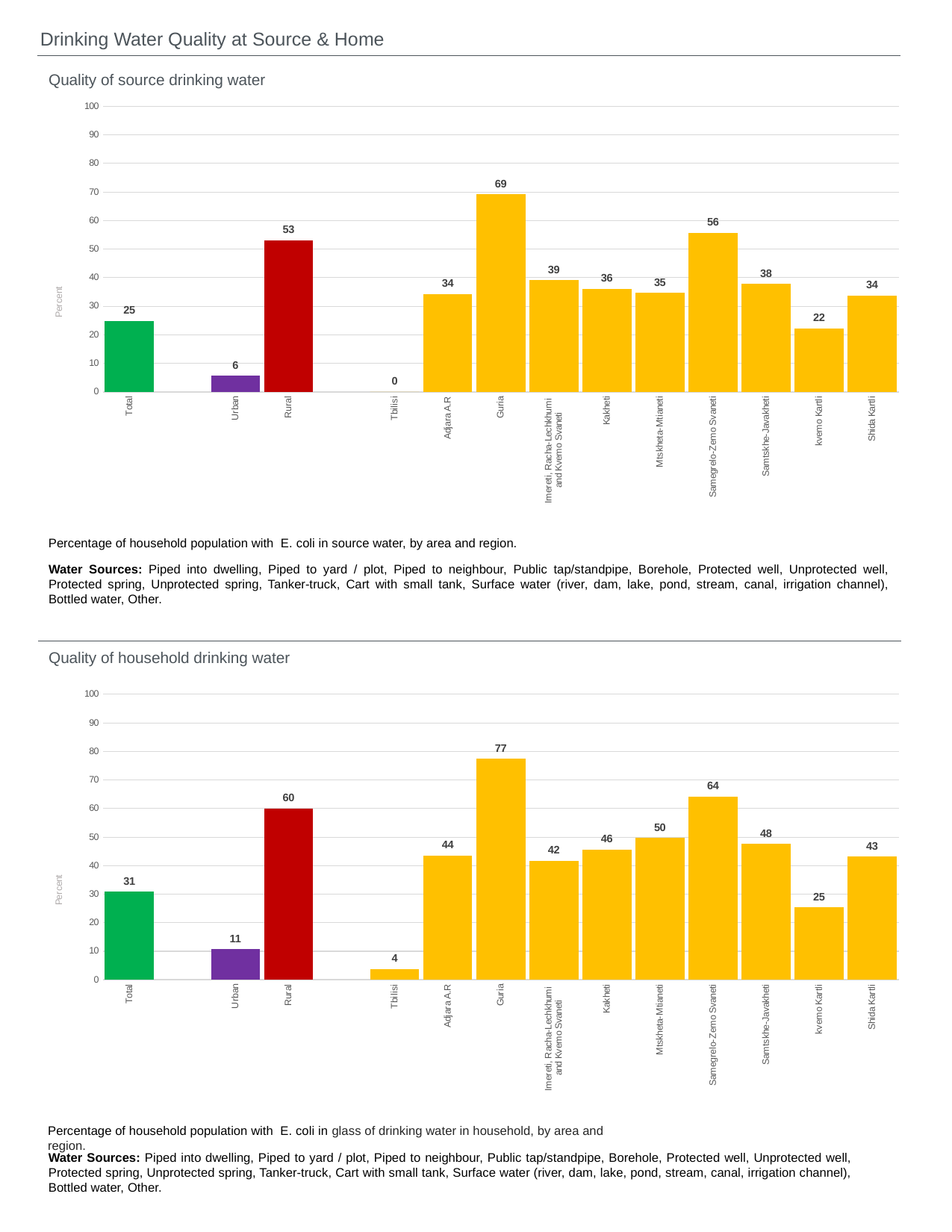

Drinking Water Quality at Source & Home
Quality of source drinking water

### Chart

| Category |  |
|---|---|
| Total | 24.90391752020001 |
|  | None |
| Urban | 5.646549099812276 |
| Rural | 53.06136926979901 |
|  | None |
| Tbilisi | 0.0 |
| Adjara A.R | 34.26667500335148 |
| Guria | 69.20797038874387 |
| Imereti, Racha-Lechkhumi
and Kvemo Svaneti | 39.17565456450429 |
| Kakheti | 36.0398250875761 |
| Mtskheta-Mtianeti | 34.71831938297399 |
| Samegrelo-Zemo Svaneti | 55.69918599660603 |
| Samtskhe-Javakheti | 37.83536514058638 |
| kvemo Kartli | 22.25164132558814 |
| Shida Kartli | 33.79101602553337 |
Percentage of household population with  E. coli in source water, by area and region.
Water Sources: Piped into dwelling, Piped to yard / plot, Piped to neighbour, Public tap/standpipe, Borehole, Protected well, Unprotected well, Protected spring, Unprotected spring, Tanker-truck, Cart with small tank, Surface water (river, dam, lake, pond, stream, canal, irrigation channel), Bottled water, Other.
Quality of household drinking water

### Chart

| Category |  |
|---|---|
| Total | 30.824699104406037 |
|  | None |
| Urban | 10.786011167908114 |
| Rural | 59.976802345277804 |
|  | None |
| Tbilisi | 3.7431232054491943 |
| Adjara A.R | 43.571954207698845 |
| Guria | 77.37742075682424 |
| Imereti, Racha-Lechkhumi
and Kvemo Svaneti | 41.7792912928271 |
| Kakheti | 45.6203598980172 |
| Mtskheta-Mtianeti | 49.665556149123354 |
| Samegrelo-Zemo Svaneti | 64.19094694707665 |
| Samtskhe-Javakheti | 47.615770408497106 |
| kvemo Kartli | 25.396515847946418 |
| Shida Kartli | 43.09852136530568 |
Percentage of household population with  E. coli in glass of drinking water in household, by area and region.
Water Sources: Piped into dwelling, Piped to yard / plot, Piped to neighbour, Public tap/standpipe, Borehole, Protected well, Unprotected well, Protected spring, Unprotected spring, Tanker-truck, Cart with small tank, Surface water (river, dam, lake, pond, stream, canal, irrigation channel), Bottled water, Other.